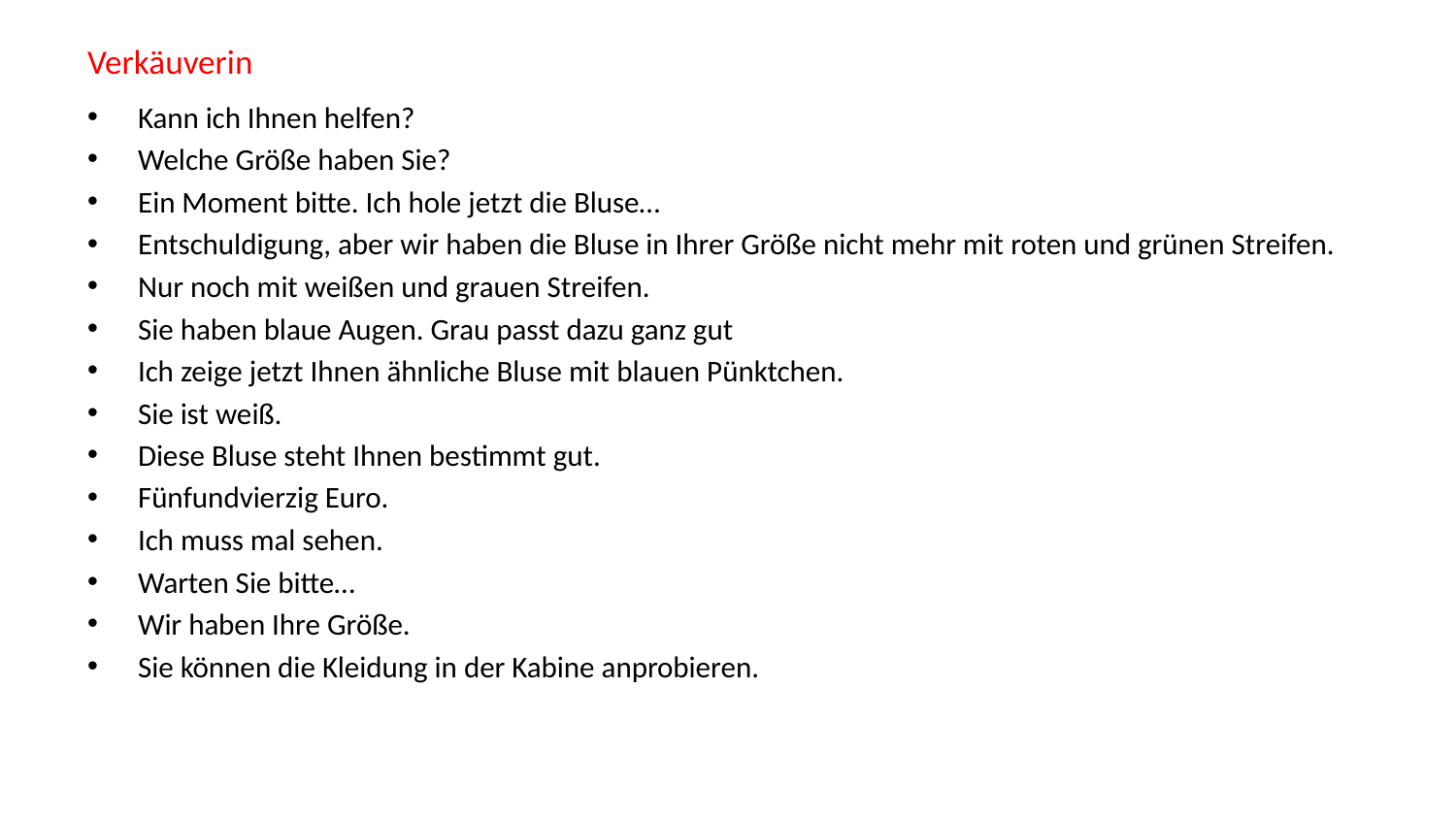

# Verkäuverin
Kann ich Ihnen helfen?
Welche Größe haben Sie?
Ein Moment bitte. Ich hole jetzt die Bluse…
Entschuldigung, aber wir haben die Bluse in Ihrer Größe nicht mehr mit roten und grünen Streifen.
Nur noch mit weißen und grauen Streifen.
Sie haben blaue Augen. Grau passt dazu ganz gut
Ich zeige jetzt Ihnen ähnliche Bluse mit blauen Pünktchen.
Sie ist weiß.
Diese Bluse steht Ihnen bestimmt gut.
Fünfundvierzig Euro.
Ich muss mal sehen.
Warten Sie bitte…
Wir haben Ihre Größe.
Sie können die Kleidung in der Kabine anprobieren.